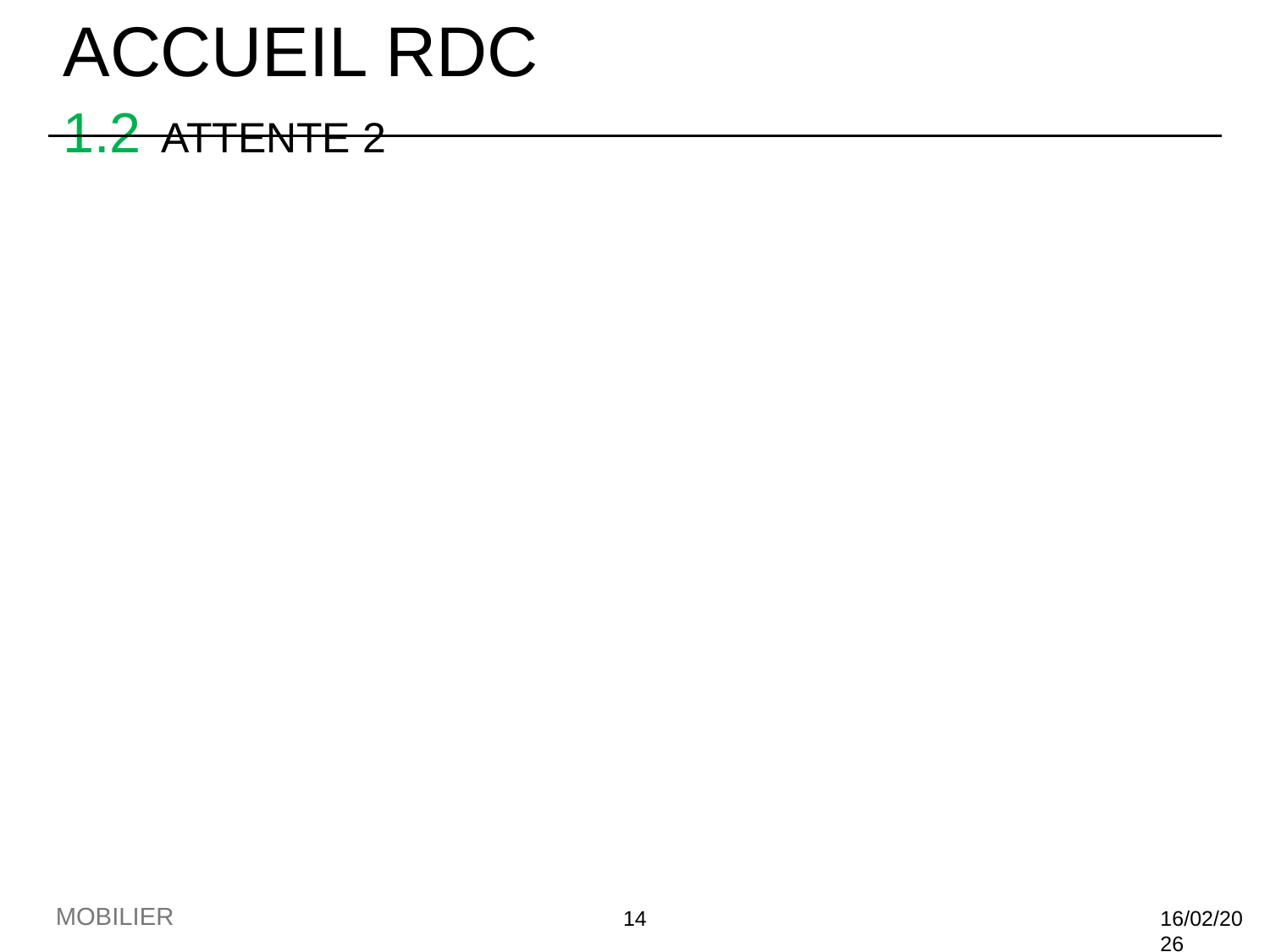

# ACCUEIL RDC                                 1.2 ATTENTE 2
MOBILIER